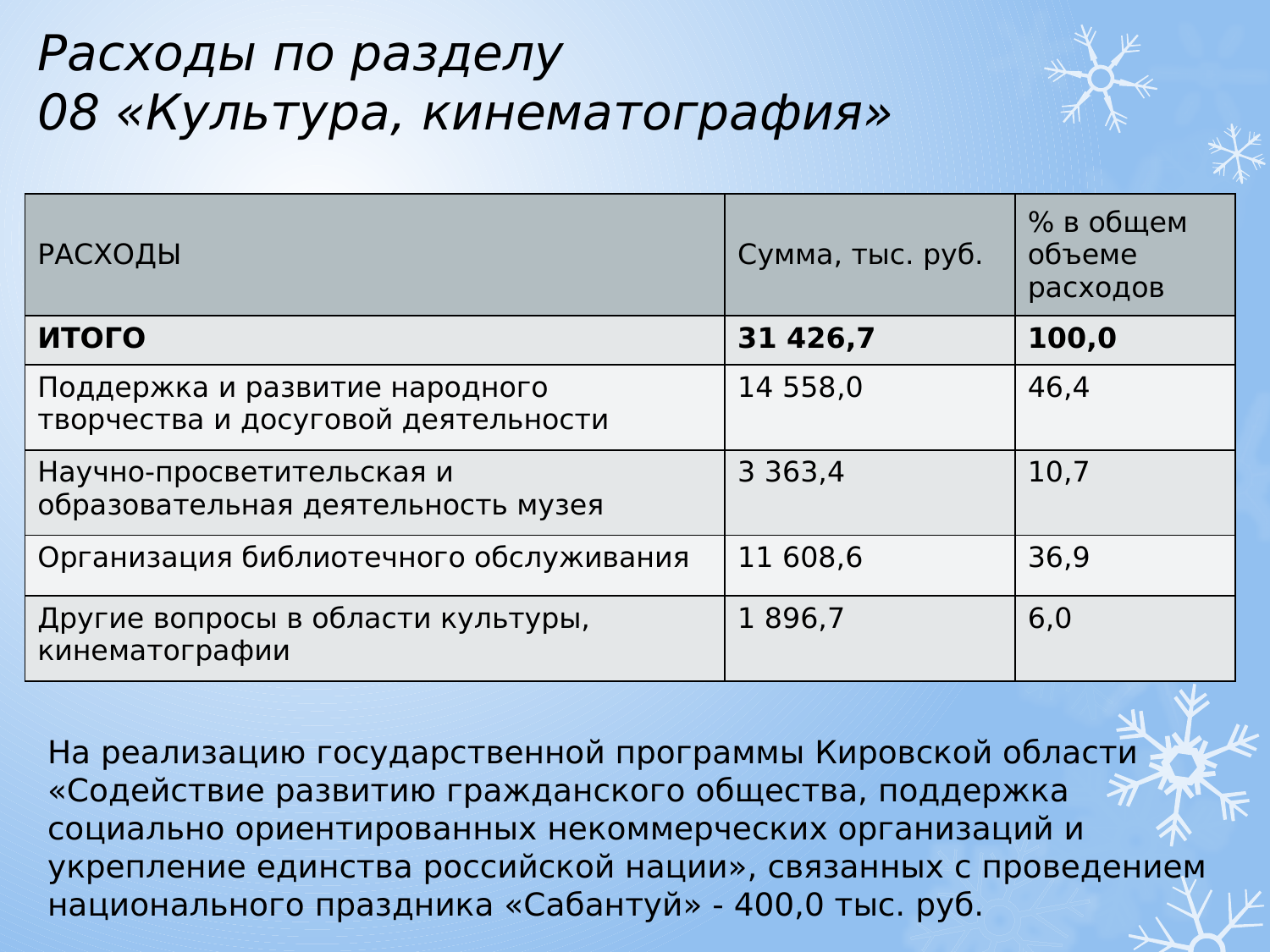

# Расходы по разделу 08 «Культура, кинематография»
| РАСХОДЫ | Сумма, тыс. руб. | % в общем объеме расходов |
| --- | --- | --- |
| ИТОГО | 31 426,7 | 100,0 |
| Поддержка и развитие народного творчества и досуговой деятельности | 14 558,0 | 46,4 |
| Научно-просветительская и образовательная деятельность музея | 3 363,4 | 10,7 |
| Организация библиотечного обслуживания | 11 608,6 | 36,9 |
| Другие вопросы в области культуры, кинематографии | 1 896,7 | 6,0 |
На реализацию государственной программы Кировской области «Содействие развитию гражданского общества, поддержка социально ориентированных некоммерческих организаций и укрепление единства российской нации», связанных с проведением национального праздника «Сабантуй» - 400,0 тыс. руб.